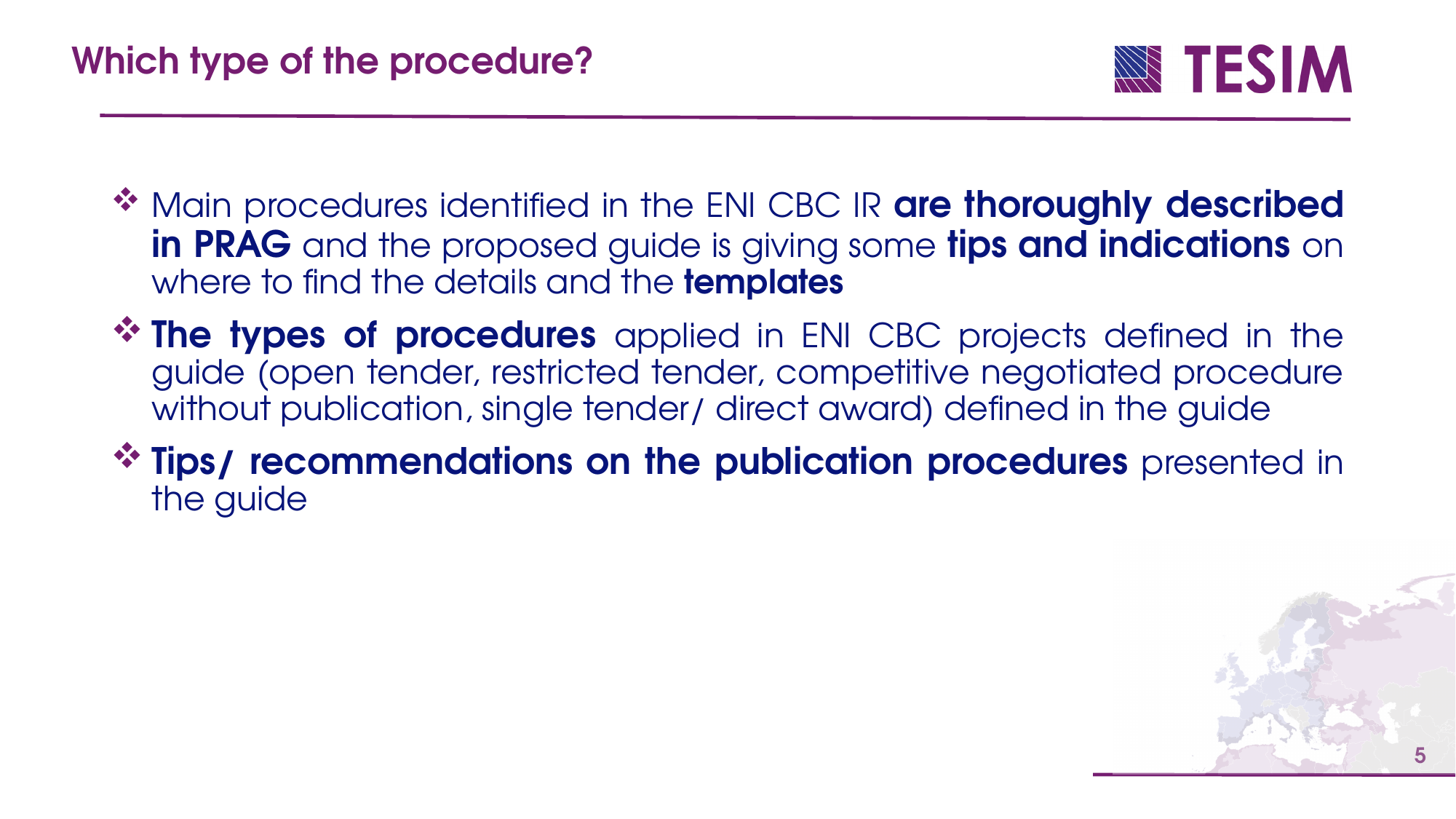

Which type of the procedure?
Main procedures identified in the ENI CBC IR are thoroughly described in PRAG and the proposed guide is giving some tips and indications on where to find the details and the templates
The types of procedures applied in ENI CBC projects defined in the guide (open tender, restricted tender, competitive negotiated procedure without publication, single tender/ direct award) defined in the guide
Tips/ recommendations on the publication procedures presented in the guide